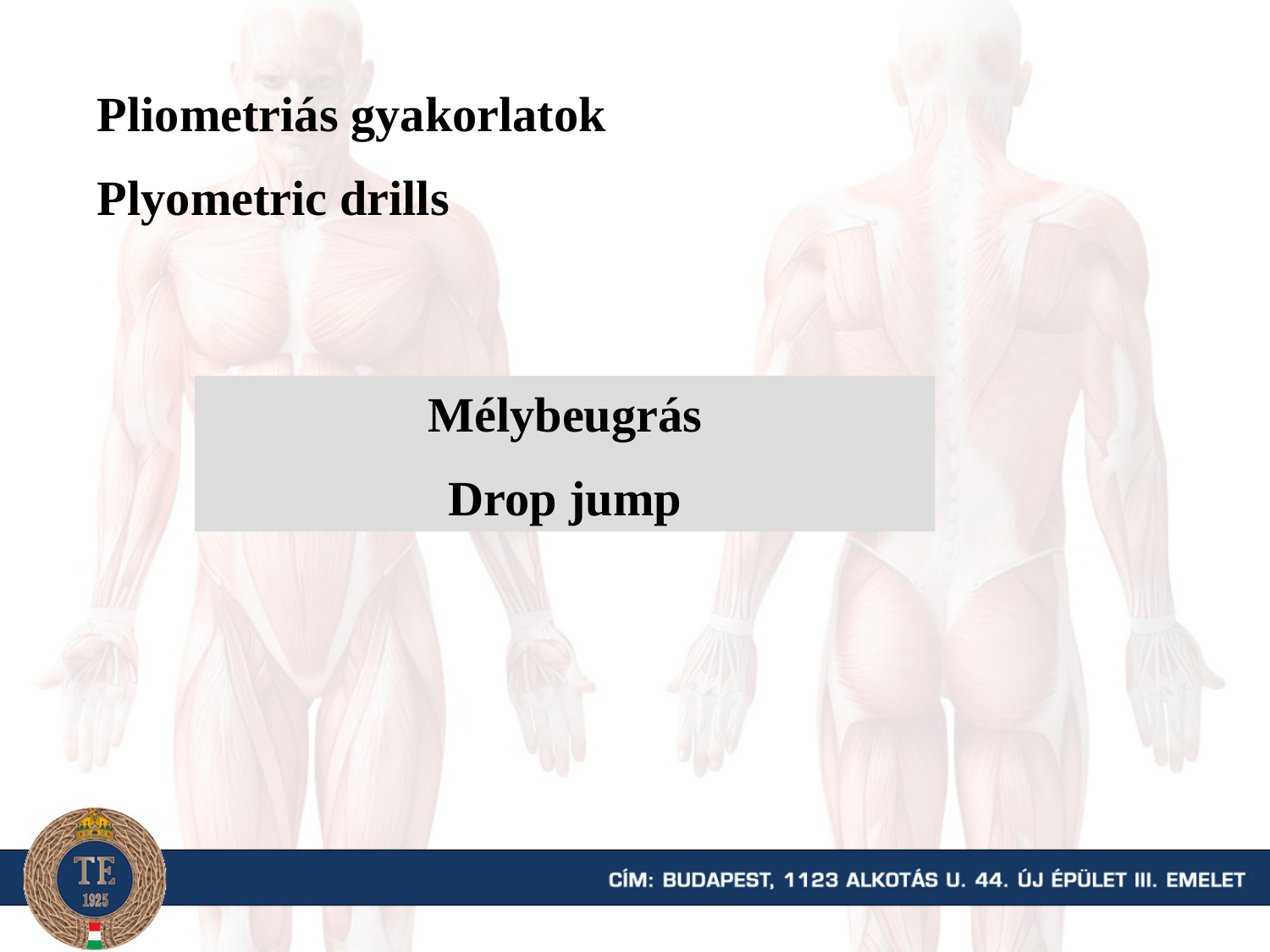

Pliometriás gyakorlatok
Plyometric drills
Mélybeugrás
Drop jump